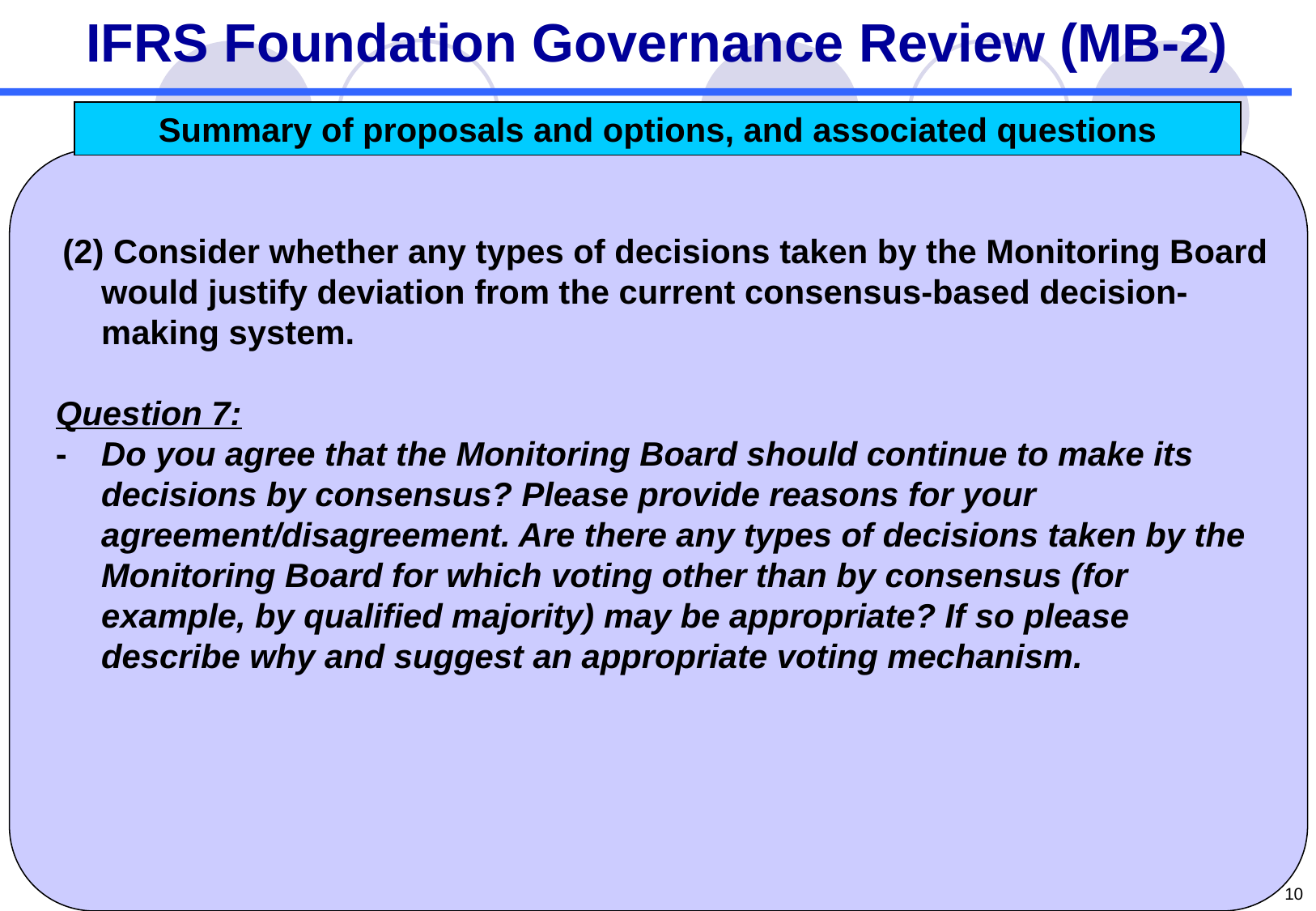

IFRS Foundation Governance Review (MB-2)

Summary of proposals and options, and associated questions

 (2) Consider whether any types of decisions taken by the Monitoring Board would justify deviation from the current consensus-based decision-making system.

Question 7:
-	Do you agree that the Monitoring Board should continue to make its decisions by consensus? Please provide reasons for your agreement/disagreement. Are there any types of decisions taken by the Monitoring Board for which voting other than by consensus (for example, by qualified majority) may be appropriate? If so please describe why and suggest an appropriate voting mechanism.
10